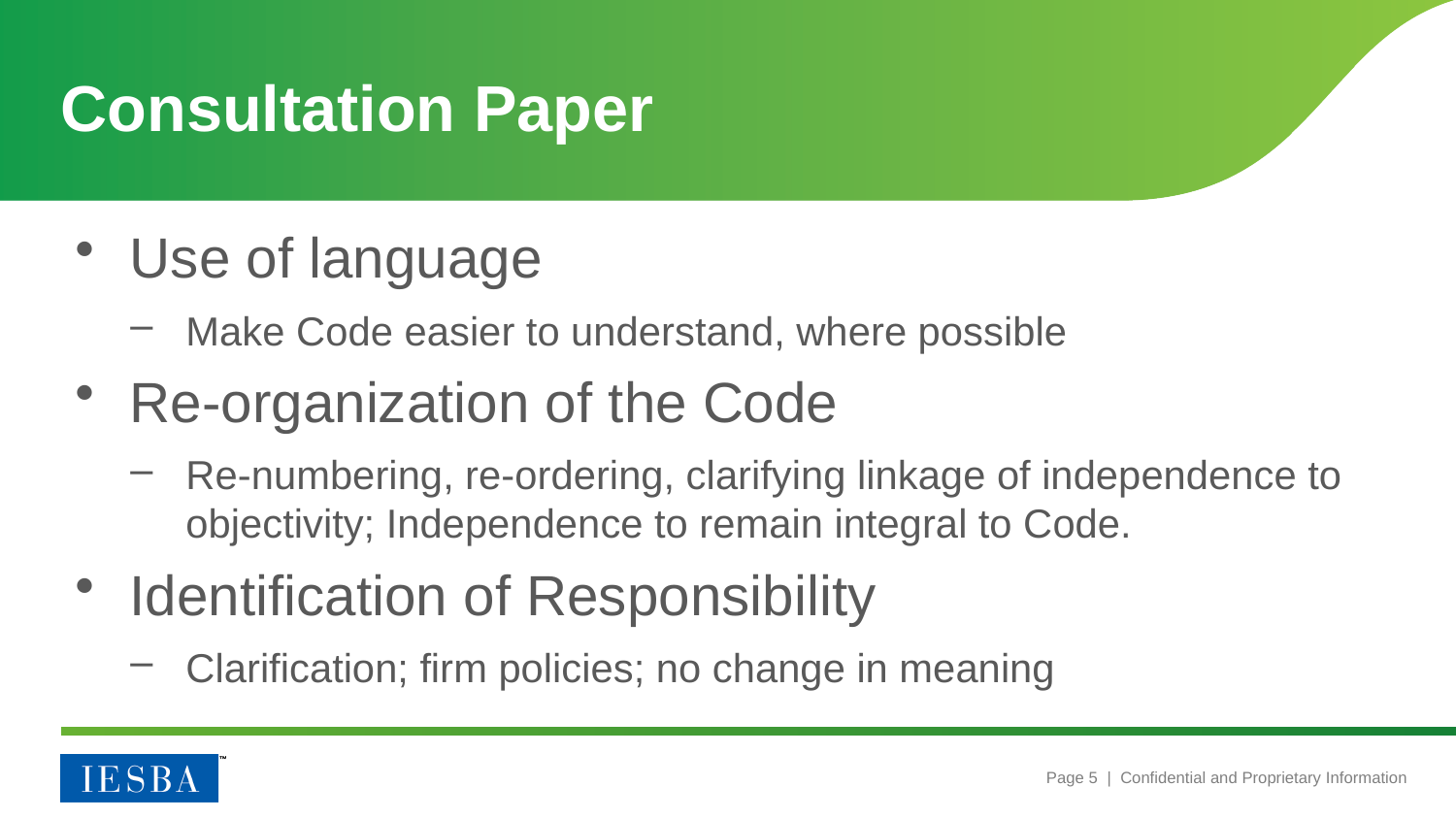

# Consultation Paper
Use of language
Make Code easier to understand, where possible
Re-organization of the Code
Re-numbering, re-ordering, clarifying linkage of independence to objectivity; Independence to remain integral to Code.
Identification of Responsibility
Clarification; firm policies; no change in meaning